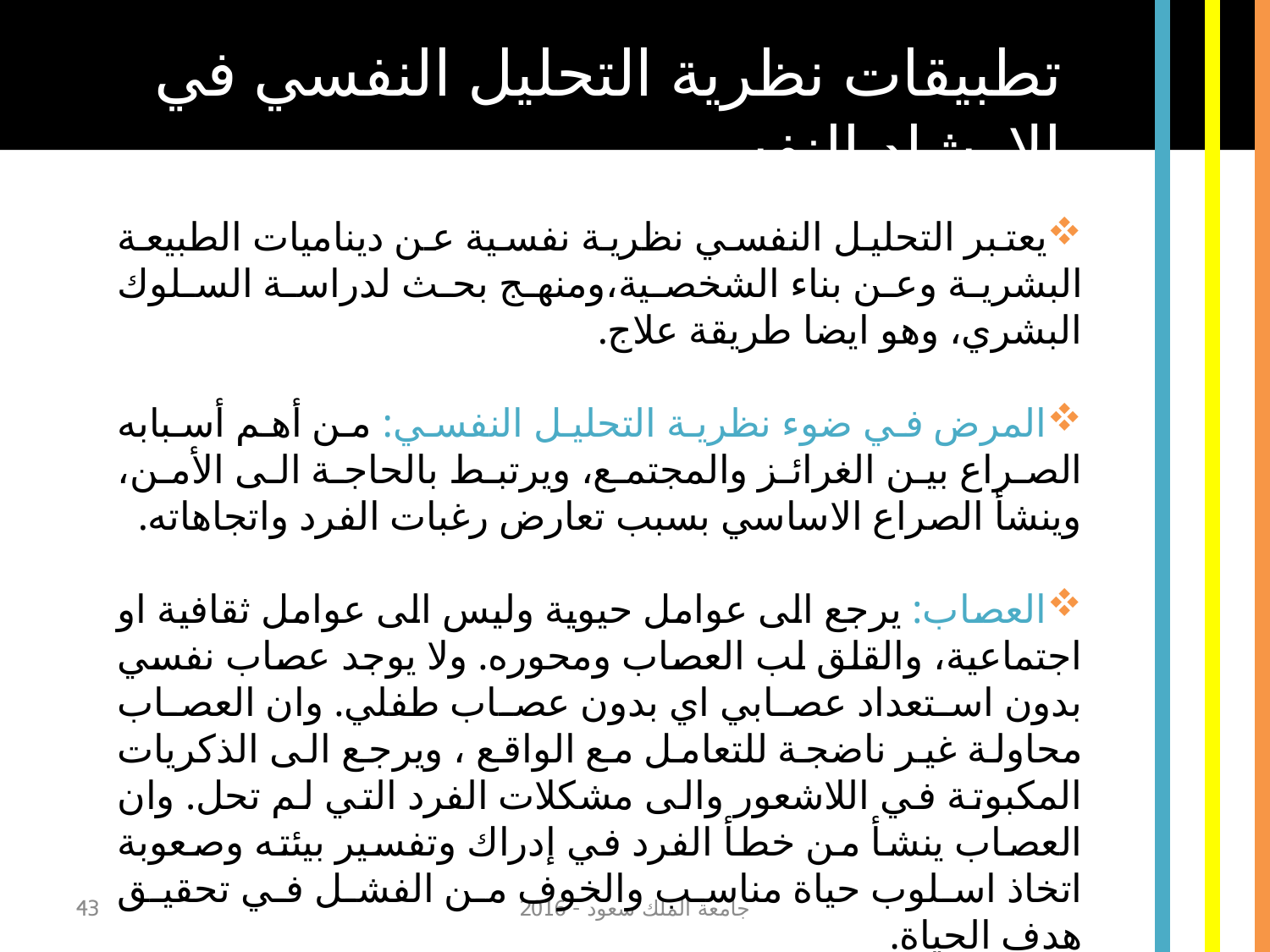

تطبيقات نظرية التحليل النفسي في الإرشاد النفسي
يعتبر التحليل النفسي نظرية نفسية عن ديناميات الطبيعة البشرية وعن بناء الشخصية،ومنهج بحث لدراسة السلوك البشري، وهو ايضا طريقة علاج.

المرض في ضوء نظرية التحليل النفسي: من أهم أسبابه الصراع بين الغرائز والمجتمع، ويرتبط بالحاجة الى الأمن، وينشأ الصراع الاساسي بسبب تعارض رغبات الفرد واتجاهاته.

العصاب: يرجع الى عوامل حيوية وليس الى عوامل ثقافية او اجتماعية، والقلق لب العصاب ومحوره. ولا يوجد عصاب نفسي بدون استعداد عصابي اي بدون عصاب طفلي. وان العصاب محاولة غير ناضجة للتعامل مع الواقع ، ويرجع الى الذكريات المكبوتة في اللاشعور والى مشكلات الفرد التي لم تحل. وان العصاب ينشأ من خطأ الفرد في إدراك وتفسير بيئته وصعوبة اتخاذ اسلوب حياة مناسب والخوف من الفشل في تحقيق هدف الحياة.
43
جامعة الملك سعود - 2016